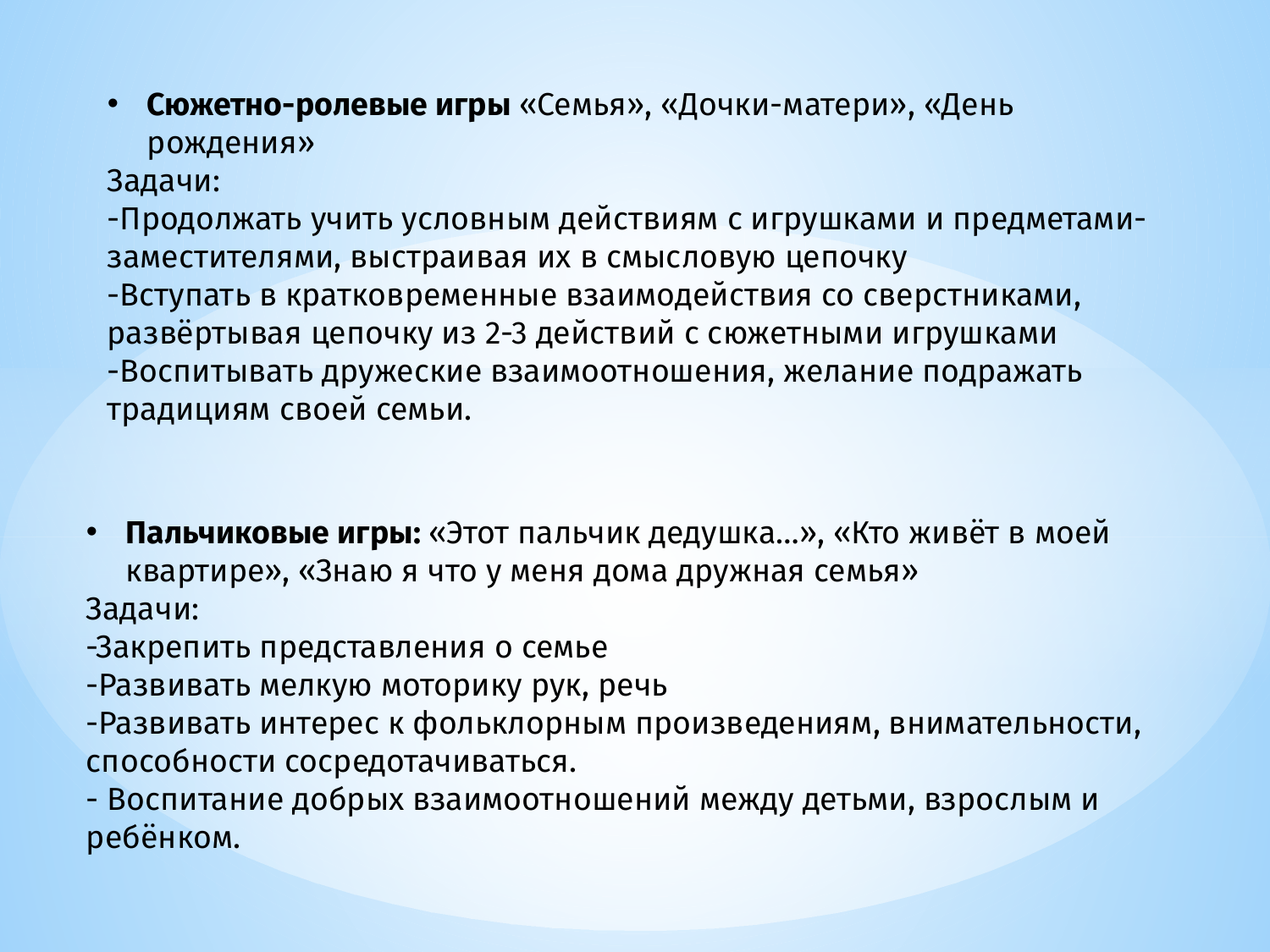

Сюжетно-ролевые игры «Семья», «Дочки-матери», «День рождения»
Задачи:
-Продолжать учить условным действиям с игрушками и предметами-заместителями, выстраивая их в смысловую цепочку
-Вступать в кратковременные взаимодействия со сверстниками, развёртывая цепочку из 2-3 действий с сюжетными игрушками
-Воспитывать дружеские взаимоотношения, желание подражать традициям своей семьи.
Пальчиковые игры: «Этот пальчик дедушка…», «Кто живёт в моей квартире», «Знаю я что у меня дома дружная семья»
Задачи:
-Закрепить представления о семье
-Развивать мелкую моторику рук, речь
-Развивать интерес к фольклорным произведениям, внимательности, способности сосредотачиваться.
- Воспитание добрых взаимоотношений между детьми, взрослым и ребёнком.